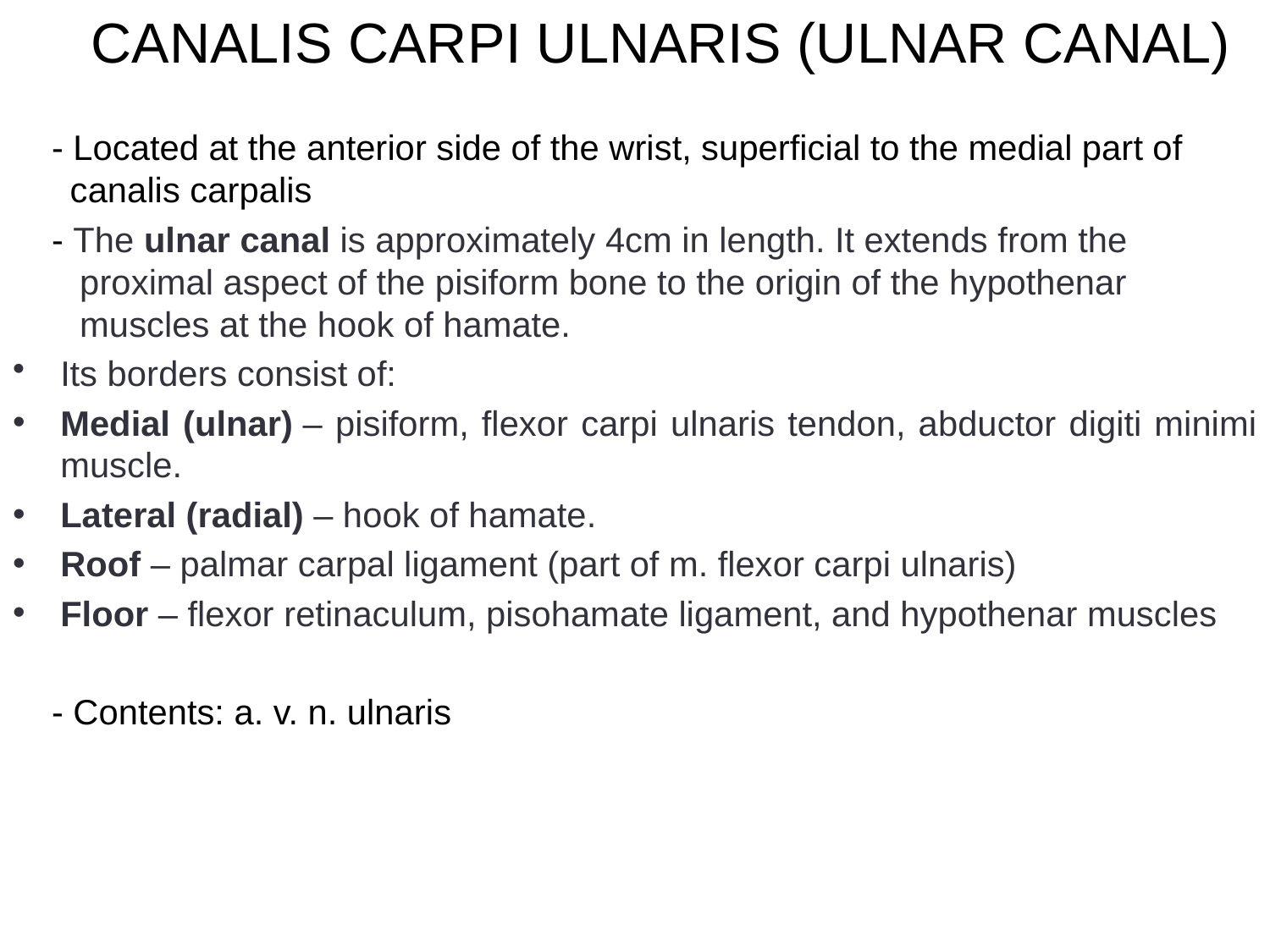

CANALIS CARPI ULNARIS (ULNAR CANAL)

    - Located at the anterior side of the wrist, superficial to the medial part of
 canalis carpalis
    - The ulnar canal is approximately 4cm in length. It extends from the
  proximal aspect of the pisiform bone to the origin of the hypothenar
  muscles at the hook of hamate.
Its borders consist of:
Medial (ulnar) – pisiform, flexor carpi ulnaris tendon, abductor digiti minimi muscle.
Lateral (radial) – hook of hamate.
Roof – palmar carpal ligament (part of m. flexor carpi ulnaris)
Floor – flexor retinaculum, pisohamate ligament, and hypothenar muscles

    - Contents: a. v. n. ulnaris